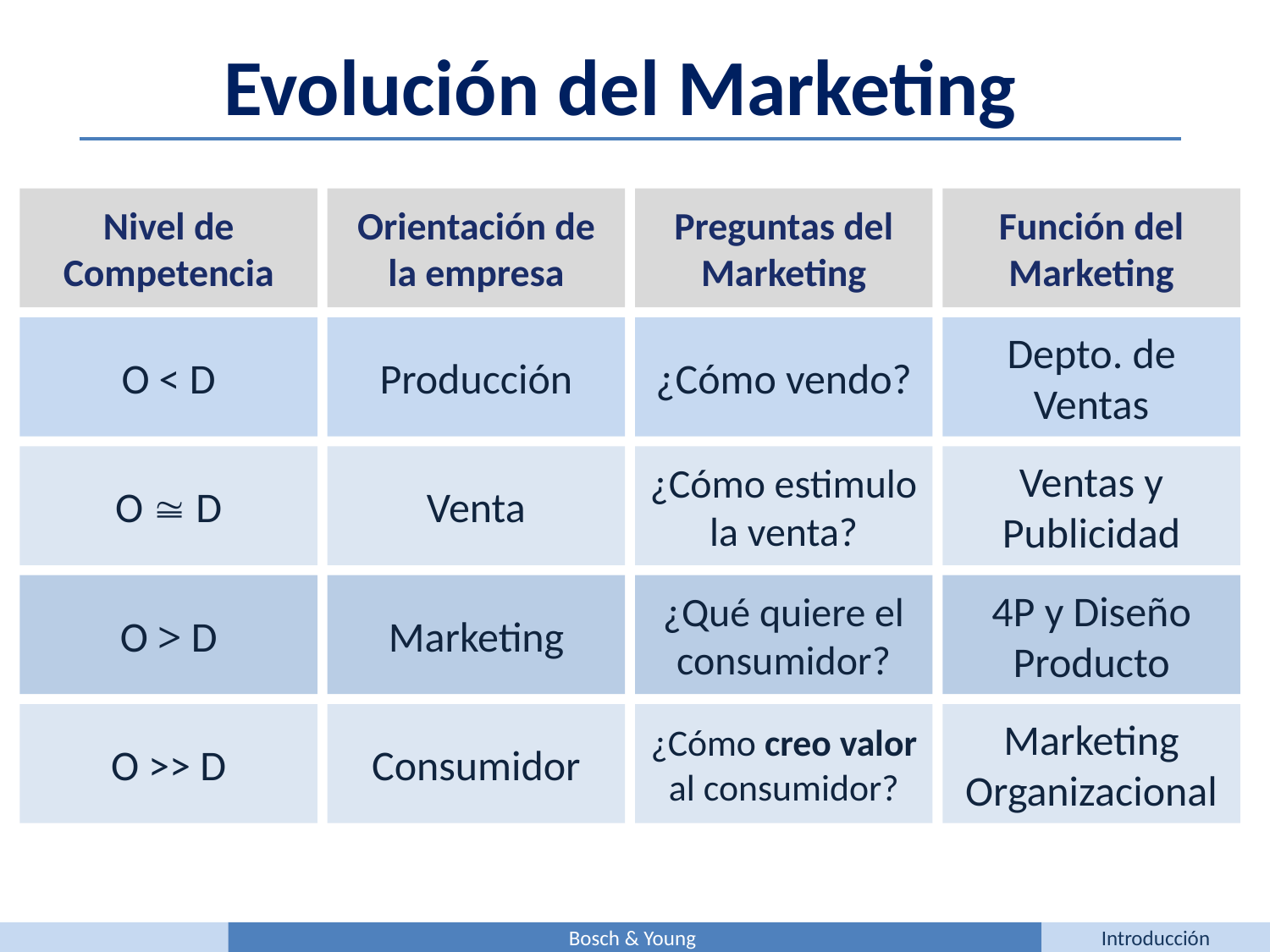

Evolución del Marketing
Nivel de Competencia
Orientación de la empresa
Preguntas del Marketing
Función del Marketing
O < D
Producción
¿Cómo vendo?
Depto. de Ventas
O ≅ D
Venta
¿Cómo estimulo la venta?
Ventas y Publicidad
O > D
Marketing
¿Qué quiere el consumidor?
4P y Diseño Producto
O >> D
Consumidor
¿Cómo creo valor al consumidor?
Marketing Organizacional

Bosch & Young
Introducción